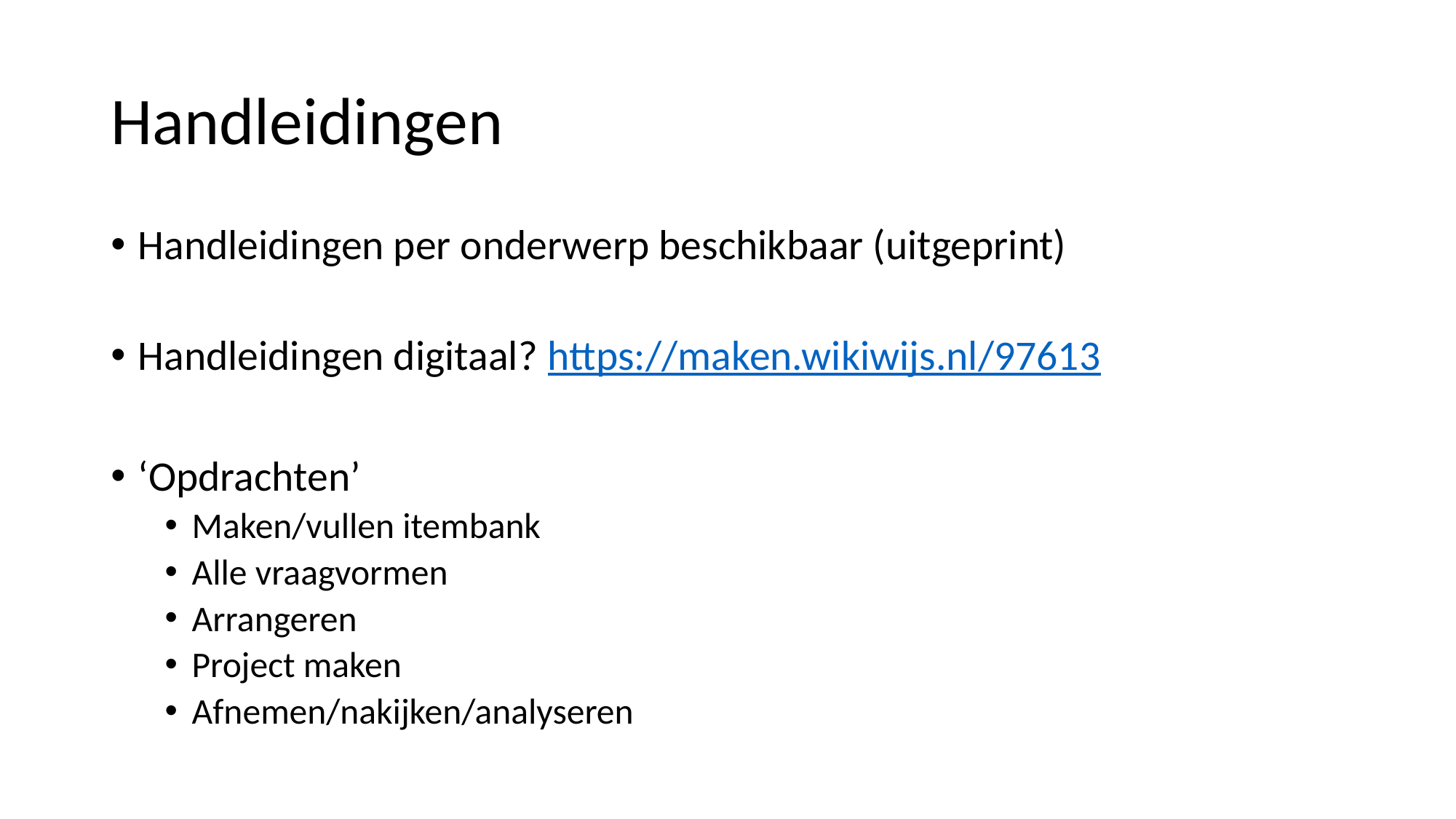

# Handleidingen
Handleidingen per onderwerp beschikbaar (uitgeprint)
Handleidingen digitaal? https://maken.wikiwijs.nl/97613

‘Opdrachten’
Maken/vullen itembank
Alle vraagvormen
Arrangeren
Project maken
Afnemen/nakijken/analyseren